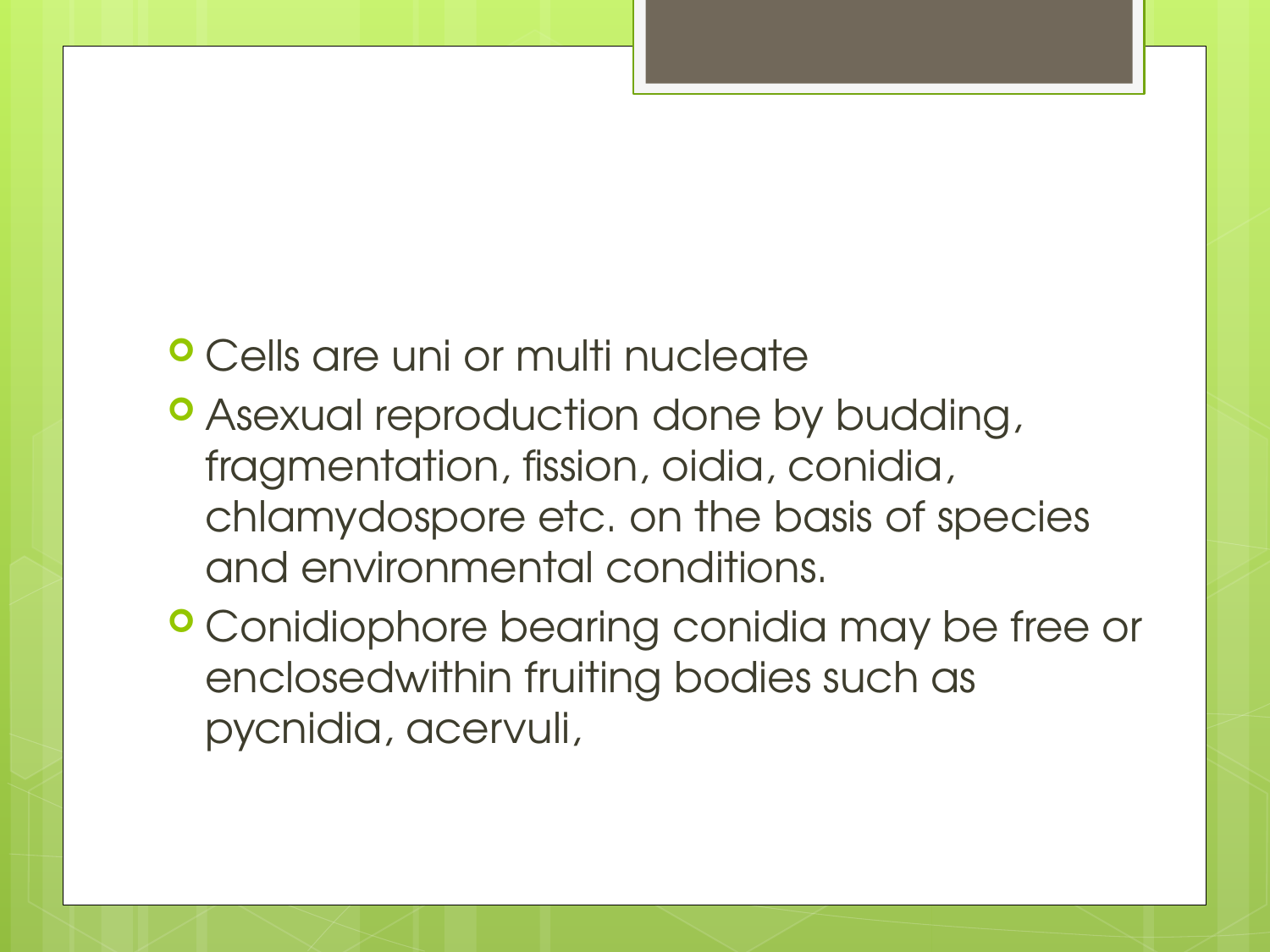

#
Cells are uni or multi nucleate
Asexual reproduction done by budding, fragmentation, fission, oidia, conidia, chlamydospore etc. on the basis of species and environmental conditions.
Conidiophore bearing conidia may be free or enclosedwithin fruiting bodies such as pycnidia, acervuli,